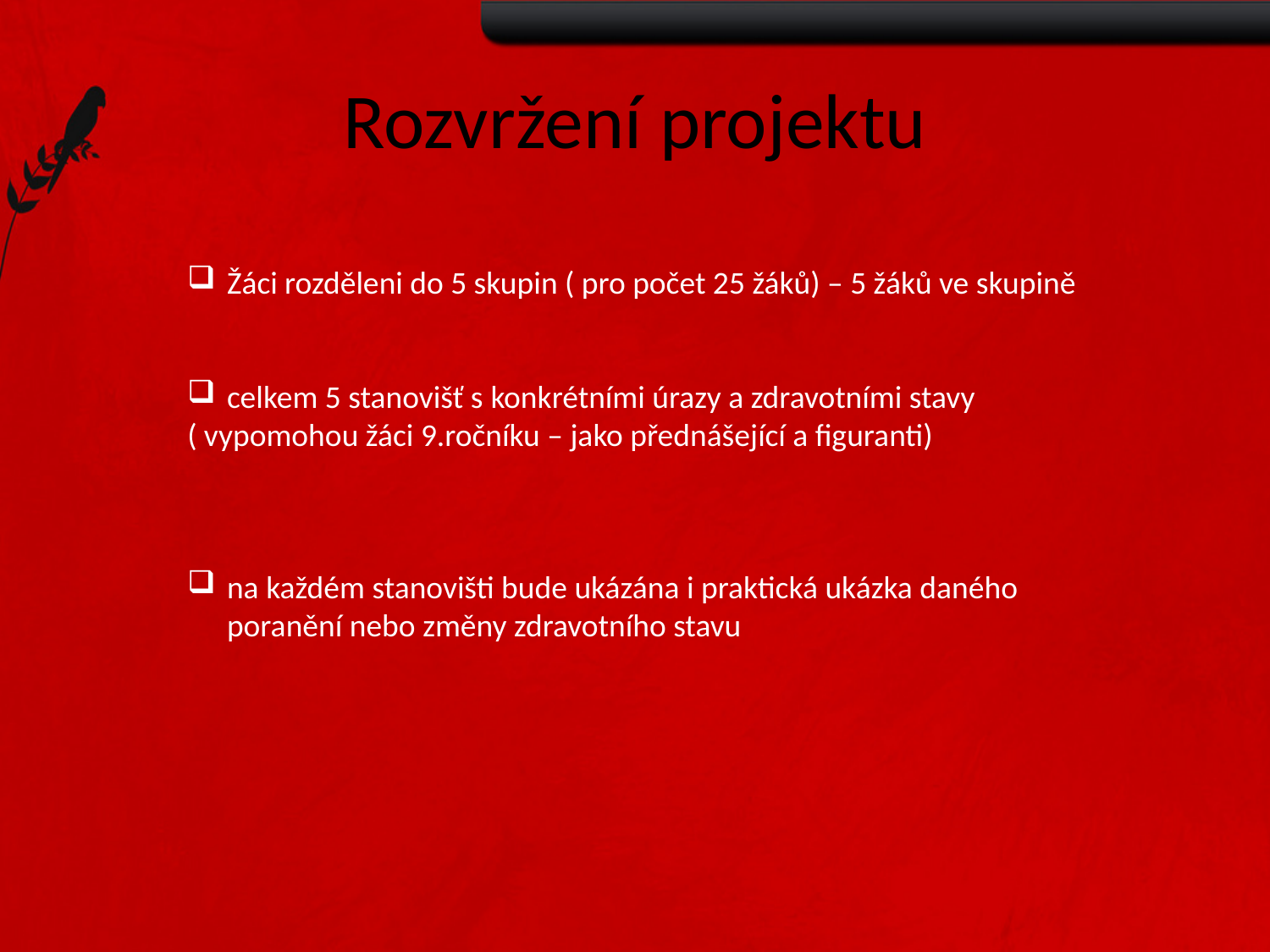

# Rozvržení projektu
Žáci rozděleni do 5 skupin ( pro počet 25 žáků) – 5 žáků ve skupině

celkem 5 stanovišť s konkrétními úrazy a zdravotními stavy
( vypomohou žáci 9.ročníku – jako přednášející a figuranti)

na každém stanovišti bude ukázána i praktická ukázka daného poranění nebo změny zdravotního stavu